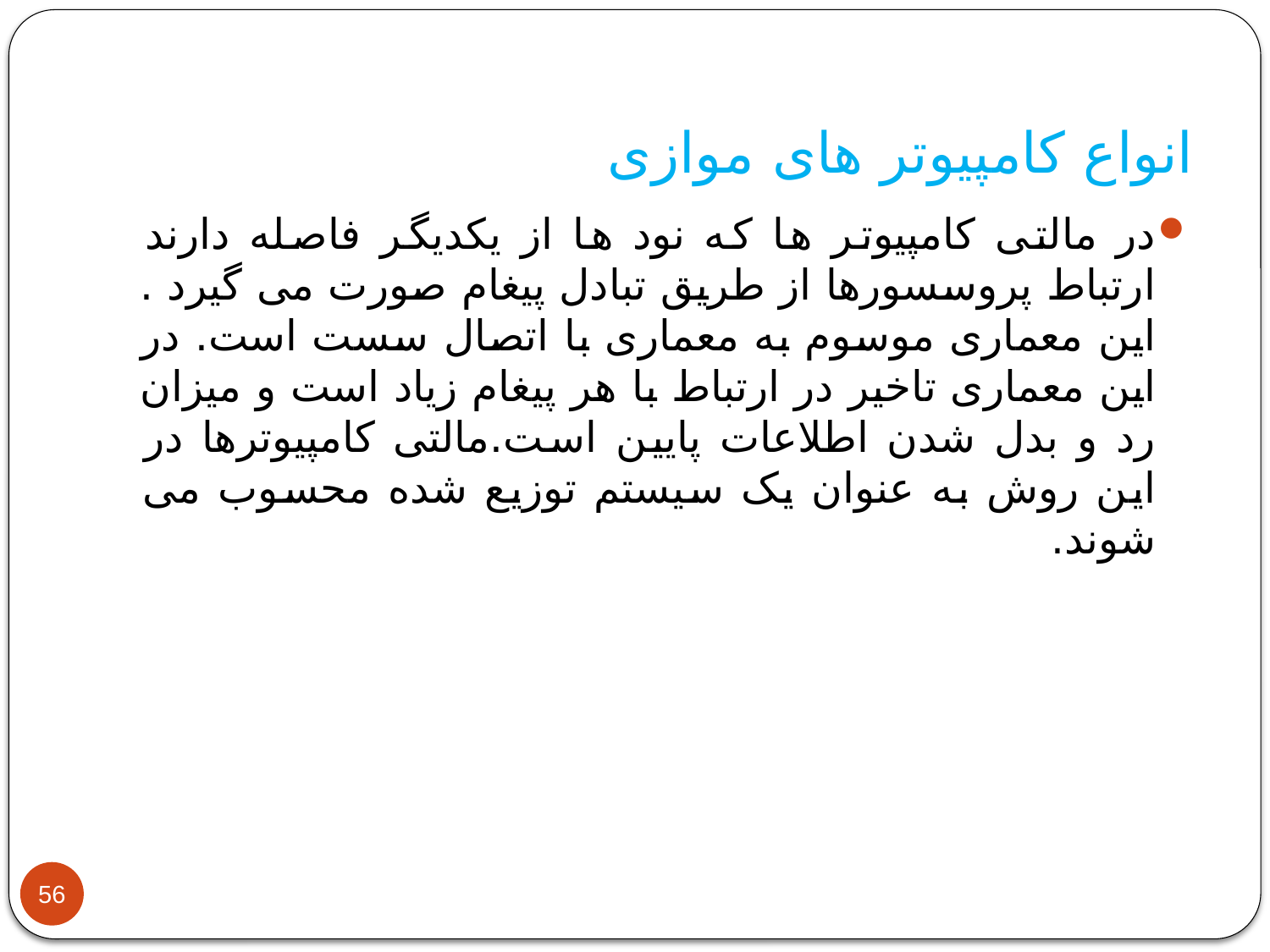

# انواع کامپیوتر های موازی
در مالتی کامپیوتر ها که نود ها از یکدیگر فاصله دارند ارتباط پروسسورها از طریق تبادل پیغام صورت می گیرد . این معماری موسوم به معماری با اتصال سست است. در این معماری تاخیر در ارتباط با هر پیغام زیاد است و میزان رد و بدل شدن اطلاعات پایین است.مالتی کامپیوترها در این روش به عنوان یک سیستم توزیع شده محسوب می شوند.
56